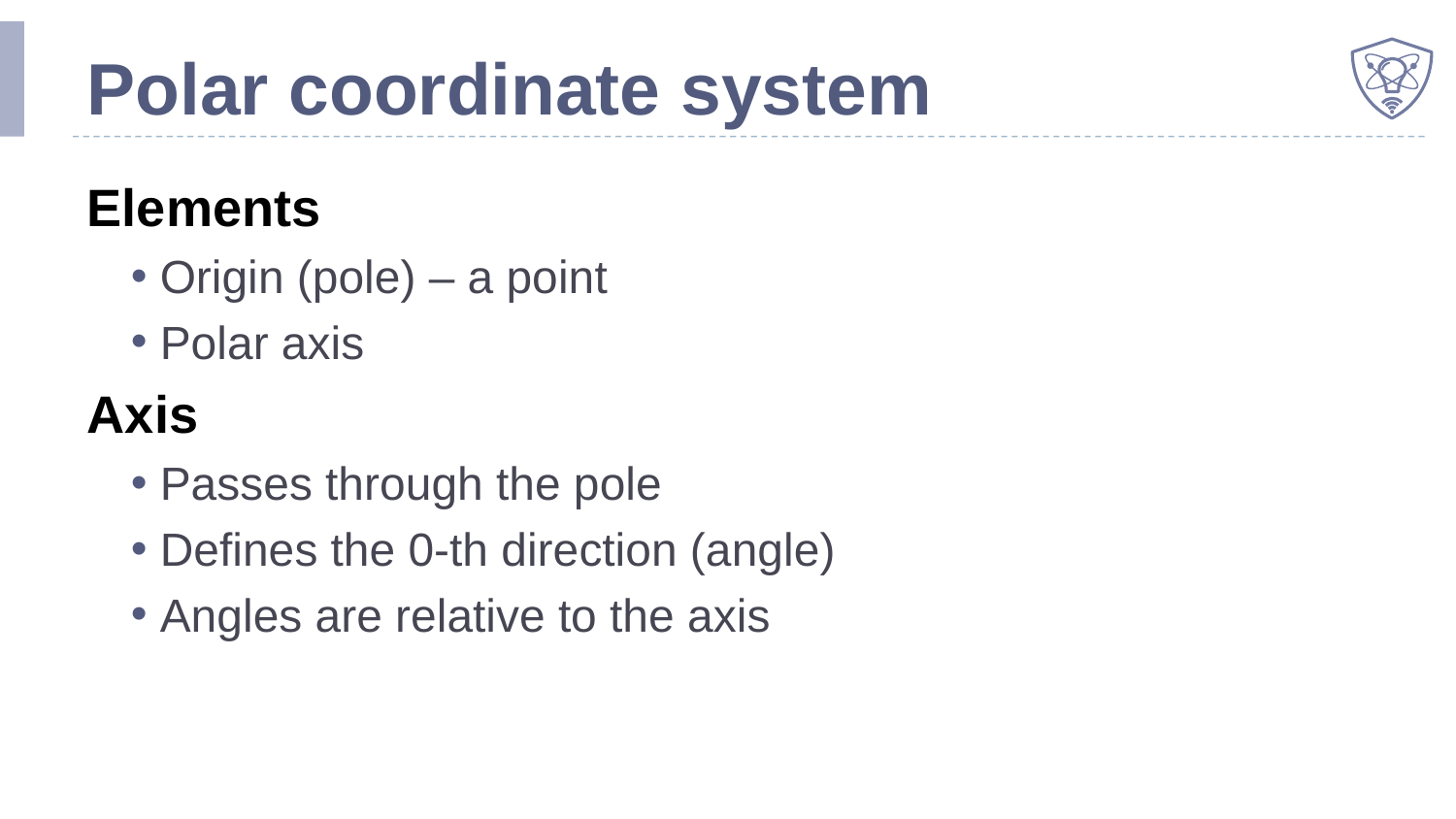

# Polar coordinate system
Elements
Origin (pole) – a point
Polar axis
Axis
Passes through the pole
Defines the 0-th direction (angle)
Angles are relative to the axis